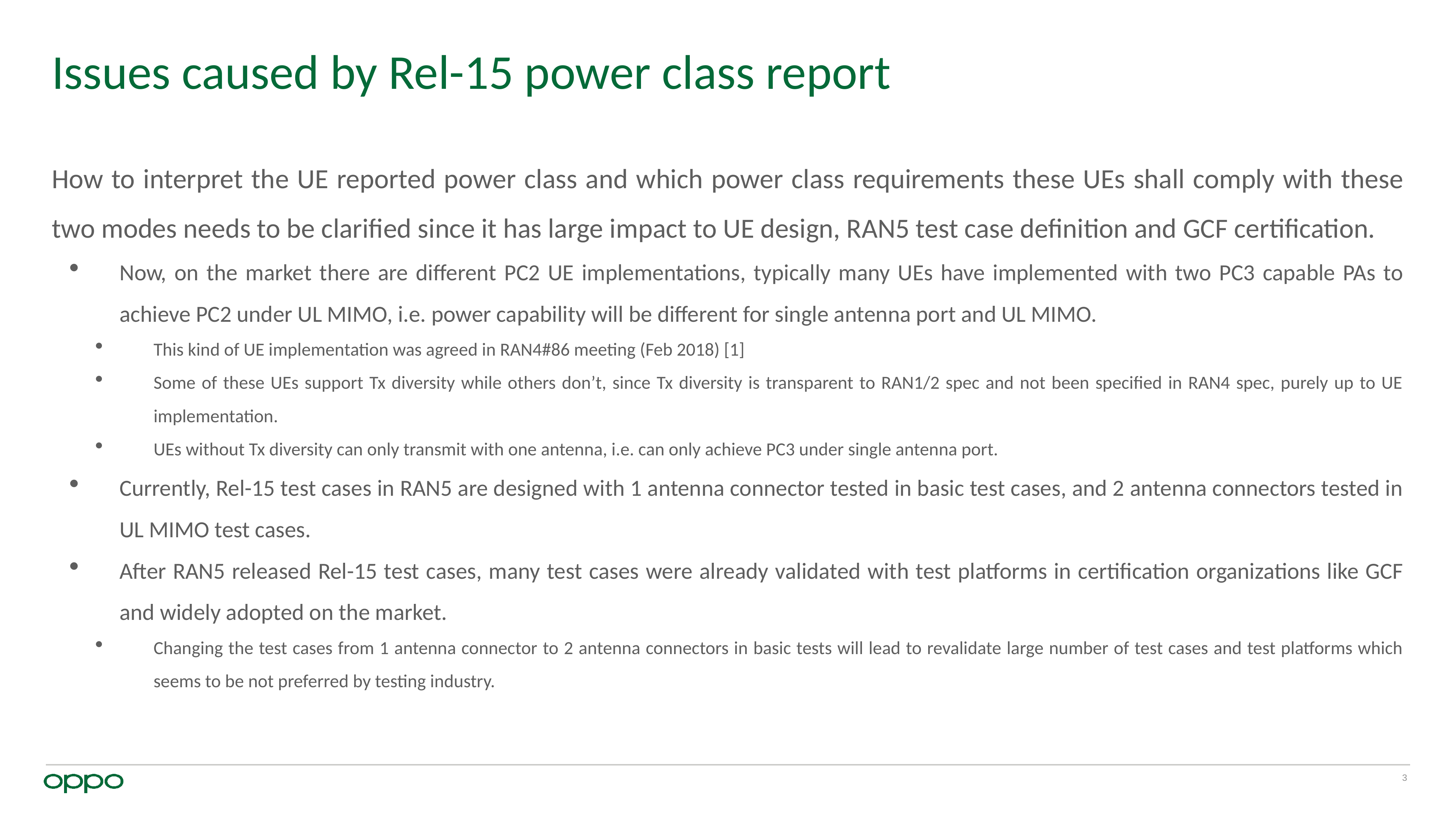

# Issues caused by Rel-15 power class report
How to interpret the UE reported power class and which power class requirements these UEs shall comply with these two modes needs to be clarified since it has large impact to UE design, RAN5 test case definition and GCF certification.
Now, on the market there are different PC2 UE implementations, typically many UEs have implemented with two PC3 capable PAs to achieve PC2 under UL MIMO, i.e. power capability will be different for single antenna port and UL MIMO.
This kind of UE implementation was agreed in RAN4#86 meeting (Feb 2018) [1]
Some of these UEs support Tx diversity while others don’t, since Tx diversity is transparent to RAN1/2 spec and not been specified in RAN4 spec, purely up to UE implementation.
UEs without Tx diversity can only transmit with one antenna, i.e. can only achieve PC3 under single antenna port.
Currently, Rel-15 test cases in RAN5 are designed with 1 antenna connector tested in basic test cases, and 2 antenna connectors tested in UL MIMO test cases.
After RAN5 released Rel-15 test cases, many test cases were already validated with test platforms in certification organizations like GCF and widely adopted on the market.
Changing the test cases from 1 antenna connector to 2 antenna connectors in basic tests will lead to revalidate large number of test cases and test platforms which seems to be not preferred by testing industry.